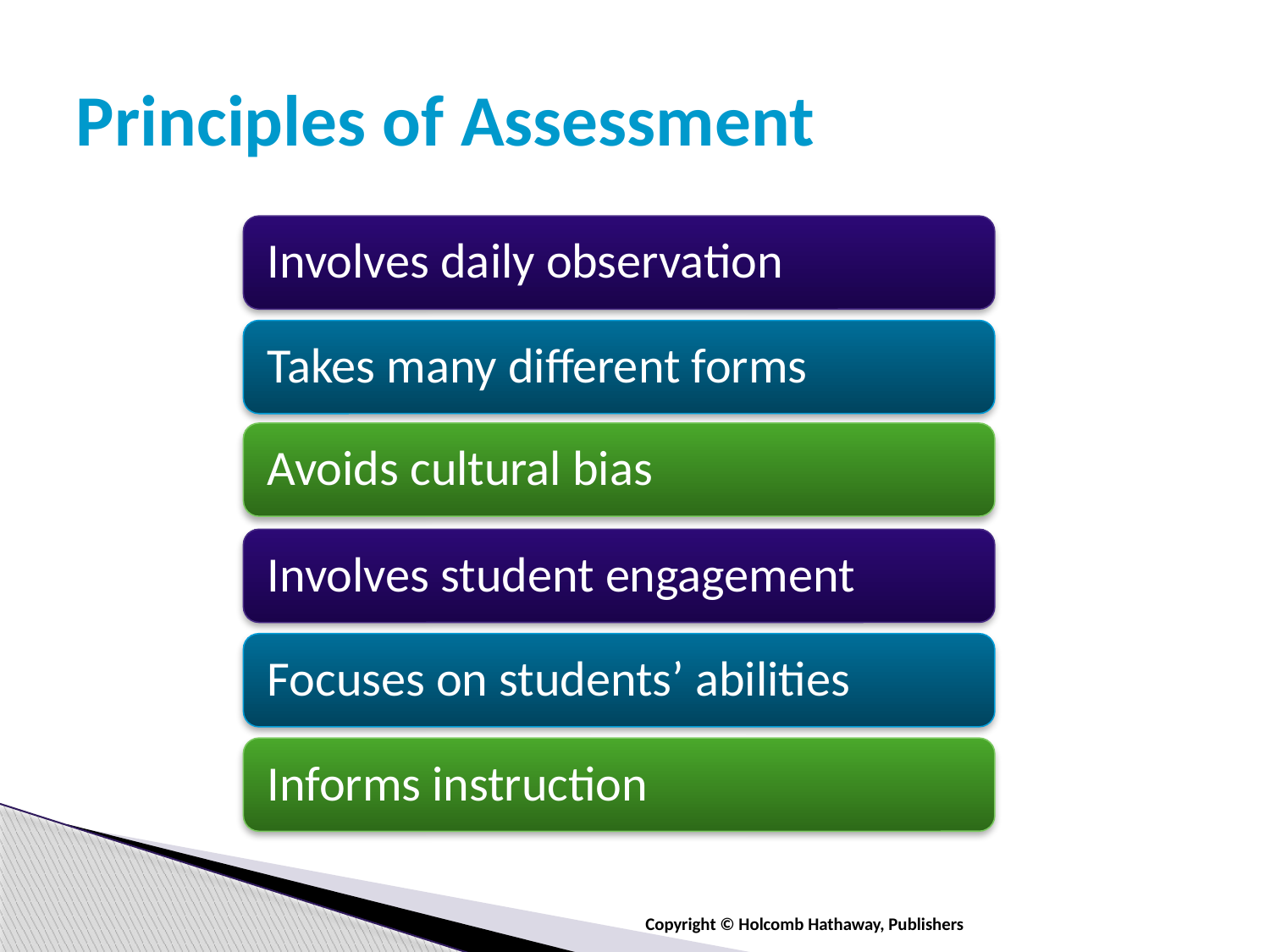

# Principles of Assessment
Involves daily observation
Takes many different forms
Avoids cultural bias
Involves student engagement
Focuses on students’ abilities
Informs instruction
Copyright © Holcomb Hathaway, Publishers